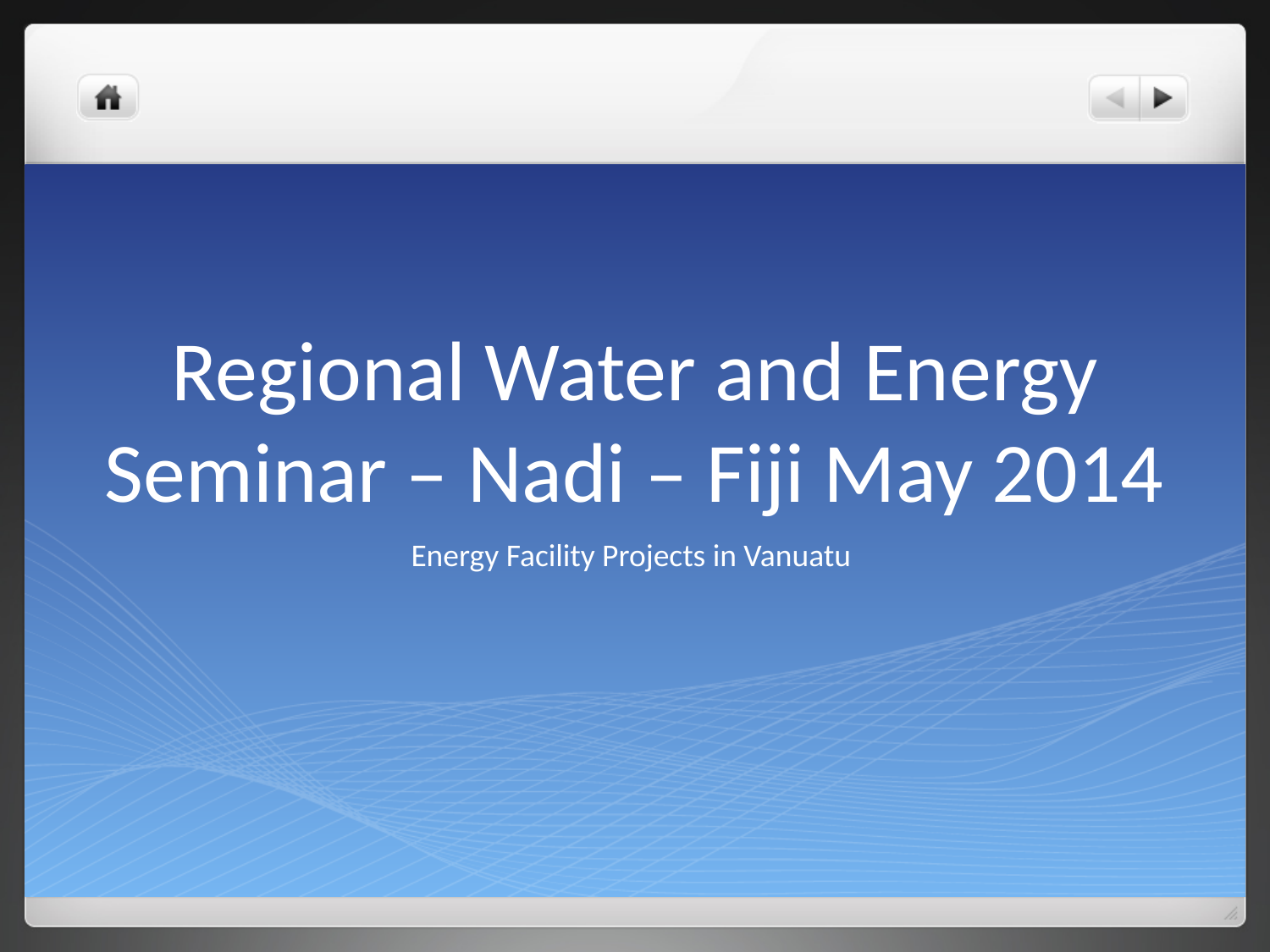

# Regional Water and Energy Seminar – Nadi – Fiji May 2014
Energy Facility Projects in Vanuatu